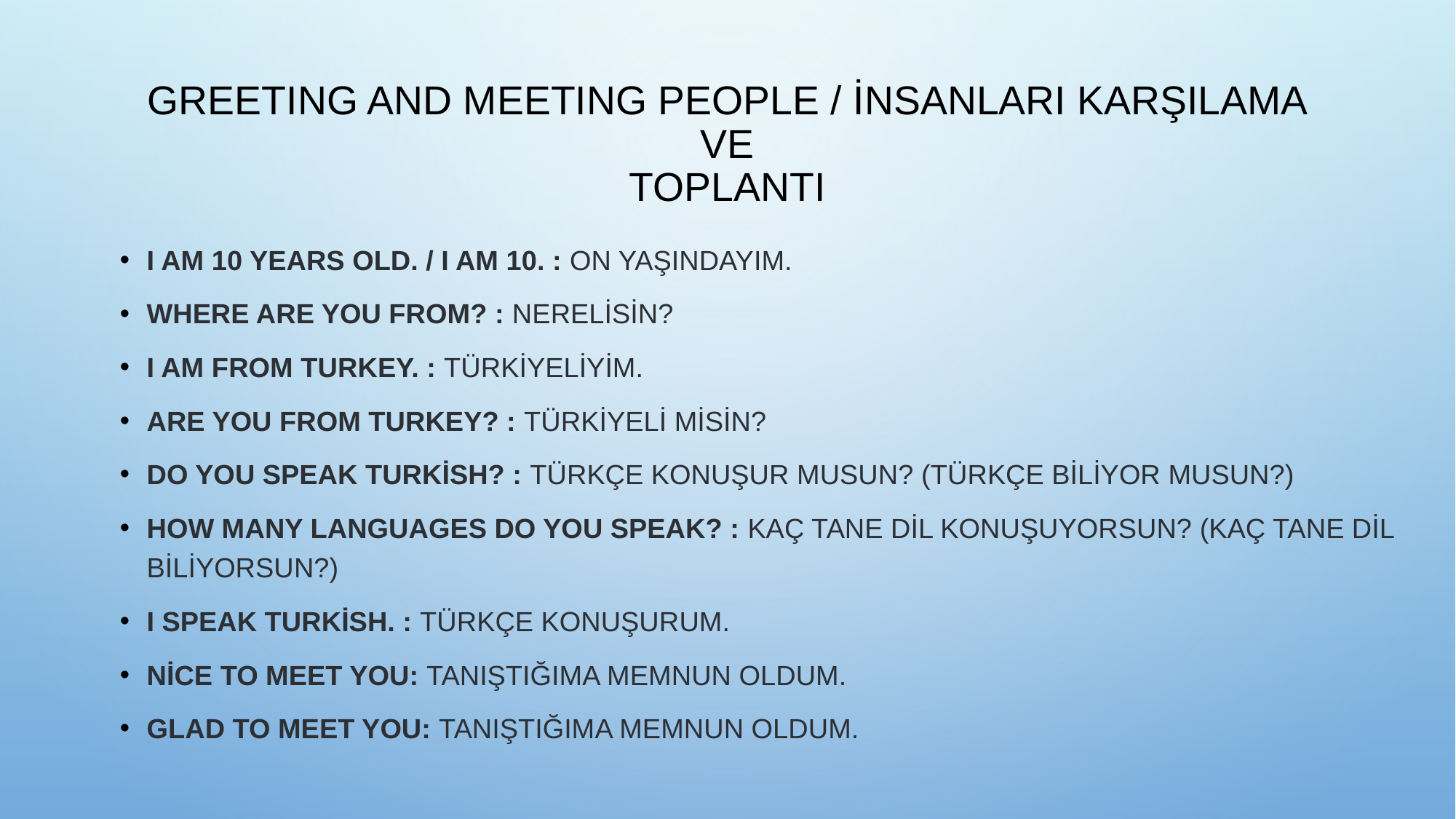

# GREETING AND MEETING PEOPLE / İNSANLARI KARŞILAMA VE TOPLANTI
I am 10 years old. / I am 10. : On yaşındayım.
Where are you from? : Nerelisin?
I am from Turkey. : Türkiyeliyim.
Are you from Turkey? : Türkiyeli misin?
Do you speak Turkish? : Türkçe konuşur musun? (Türkçe biliyor musun?)
How many languages do you speak? : Kaç tane dil konuşuyorsun? (Kaç tane dil biliyorsun?)
I speak Turkish. : Türkçe konuşurum.
Nice to meet you: Tanıştığıma memnun oldum.
Glad to meet you: Tanıştığıma memnun oldum.